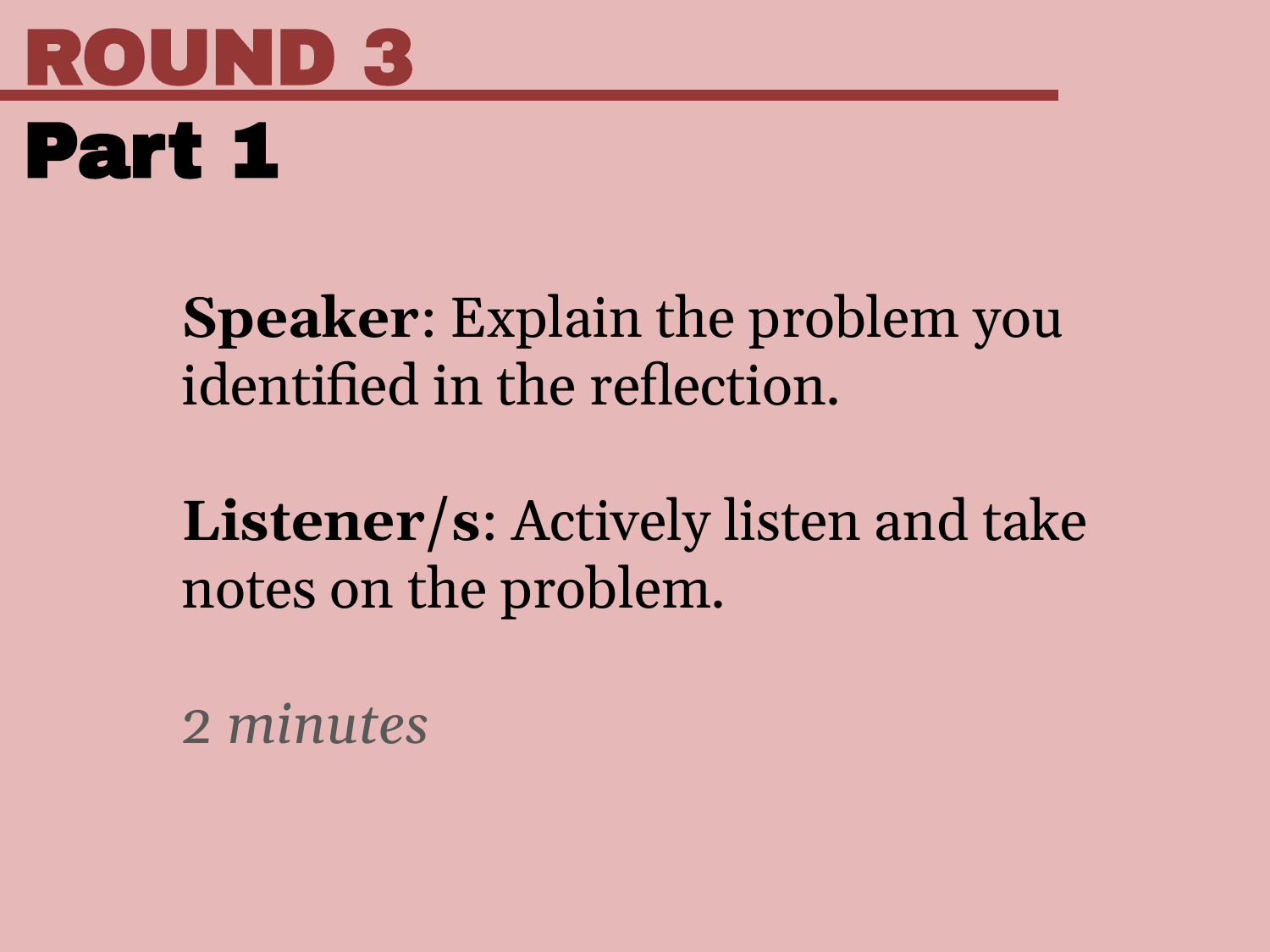

ROUND 3
Part 1
Speaker: Explain the problem you identified in the reflection.

Listener/s: Actively listen and take notes on the problem.

2 minutes